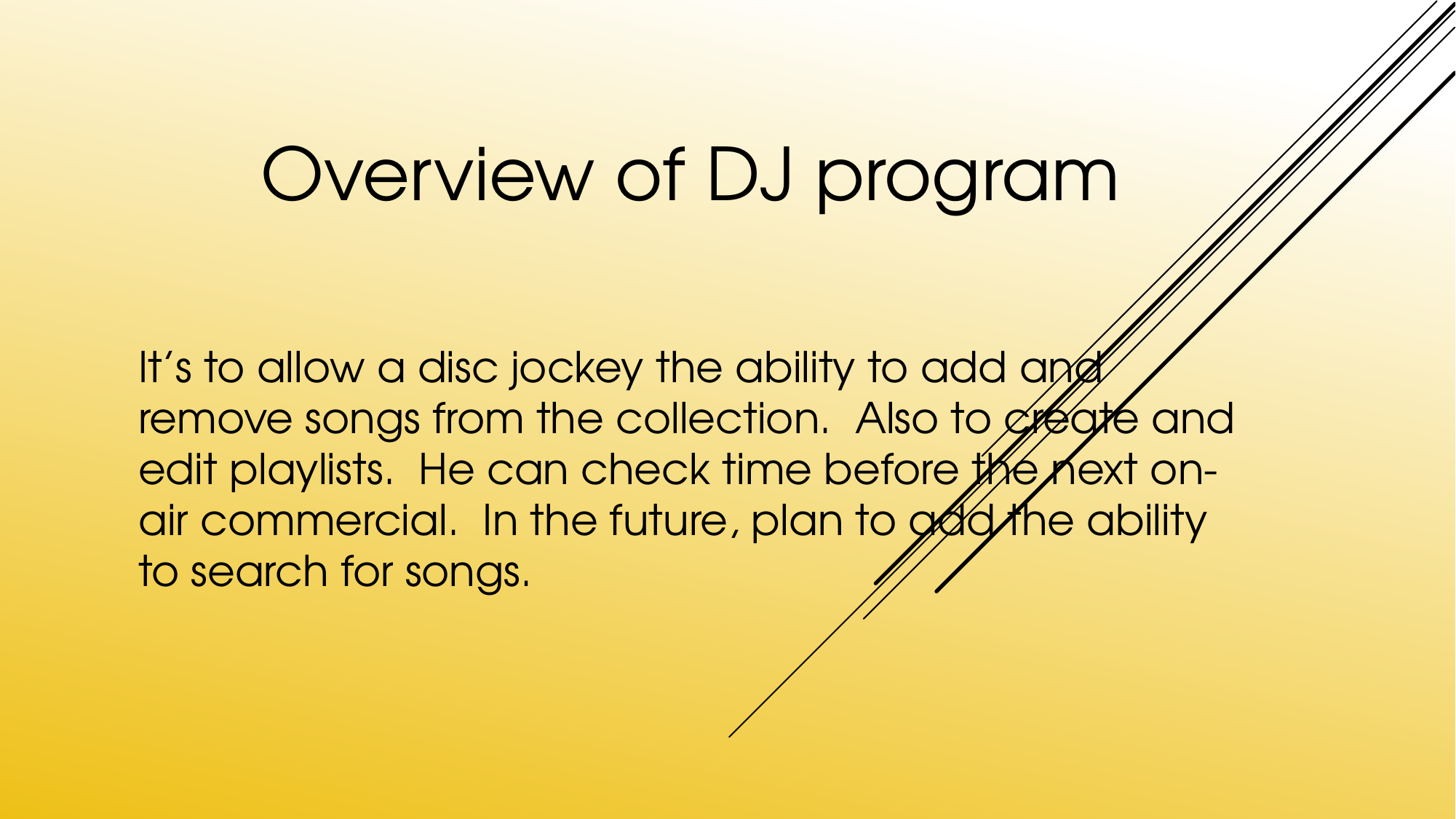

# Overview of DJ program
It’s to allow a disc jockey the ability to add and remove songs from the collection.  Also to create and edit playlists.  He can check time before the next on-air commercial.  In the future, plan to add the ability to search for songs.